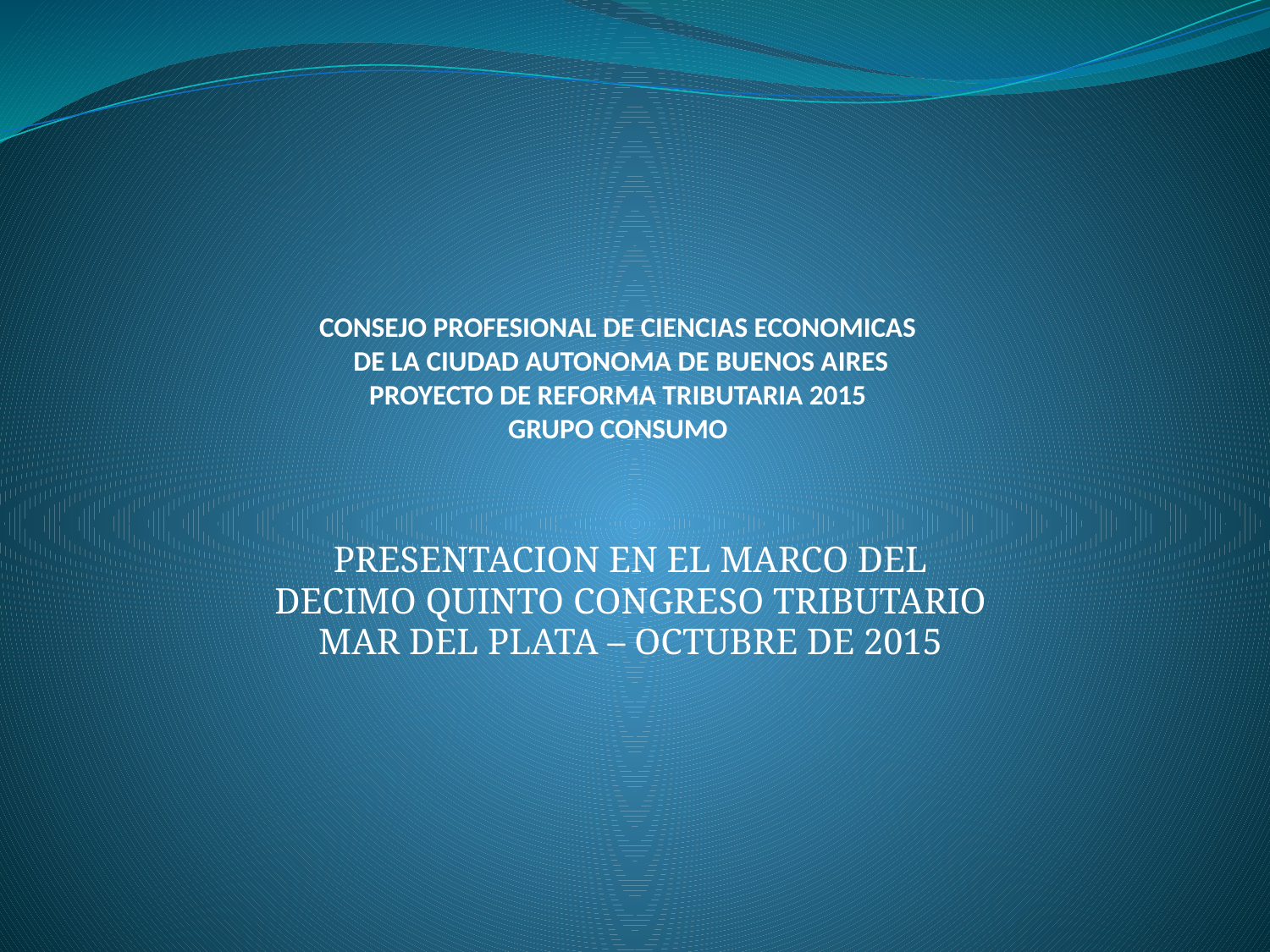

# CONSEJO PROFESIONAL DE CIENCIAS ECONOMICAS DE LA CIUDAD AUTONOMA DE BUENOS AIRES PROYECTO DE REFORMA TRIBUTARIA 2015 GRUPO CONSUMO
PRESENTACION EN EL MARCO DEL
DECIMO QUINTO CONGRESO TRIBUTARIO
MAR DEL PLATA – OCTUBRE DE 2015